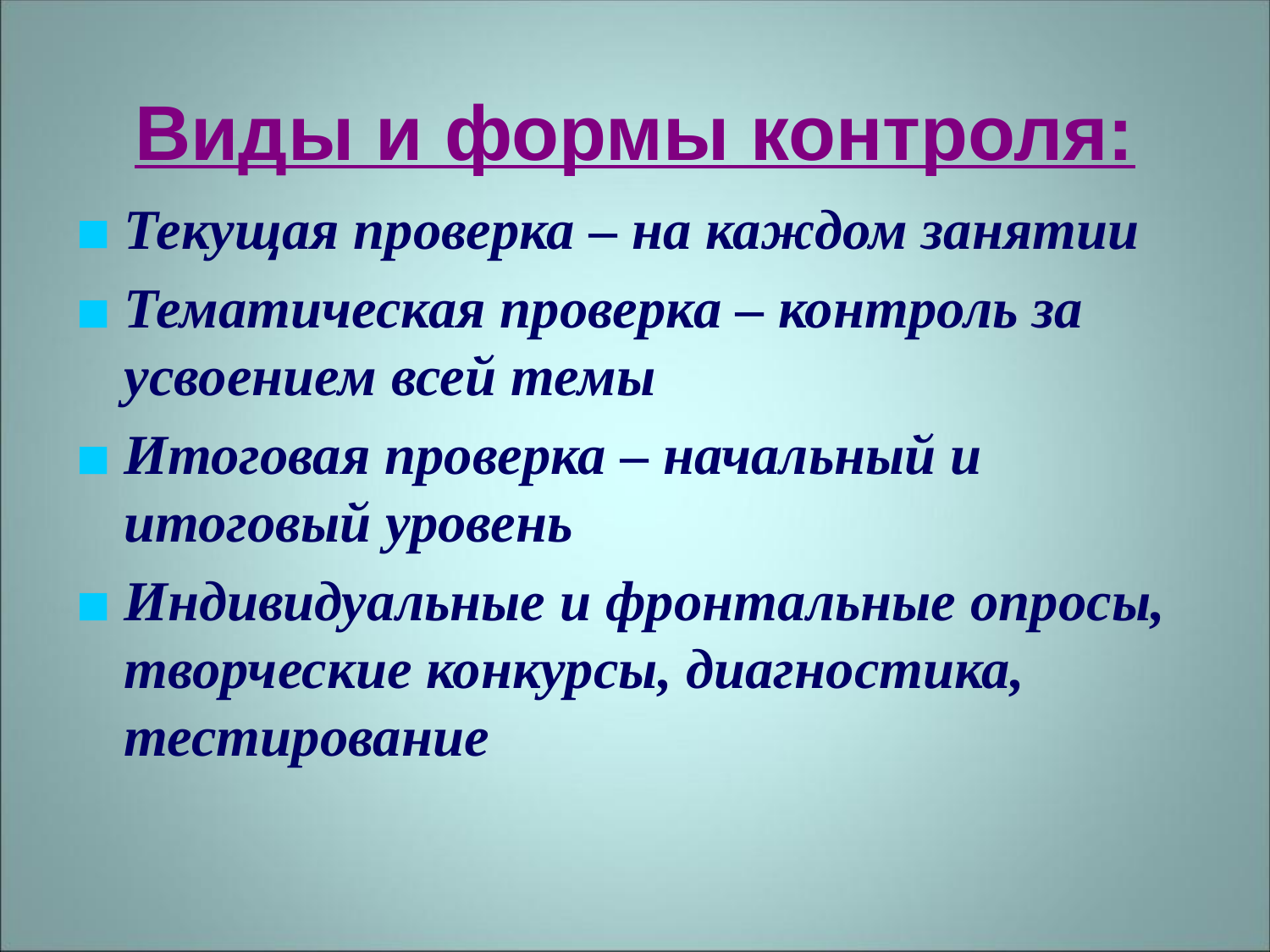

# Виды и формы контроля:
Текущая проверка – на каждом занятии
Тематическая проверка – контроль за усвоением всей темы
Итоговая проверка – начальный и итоговый уровень
Индивидуальные и фронтальные опросы, творческие конкурсы, диагностика, тестирование